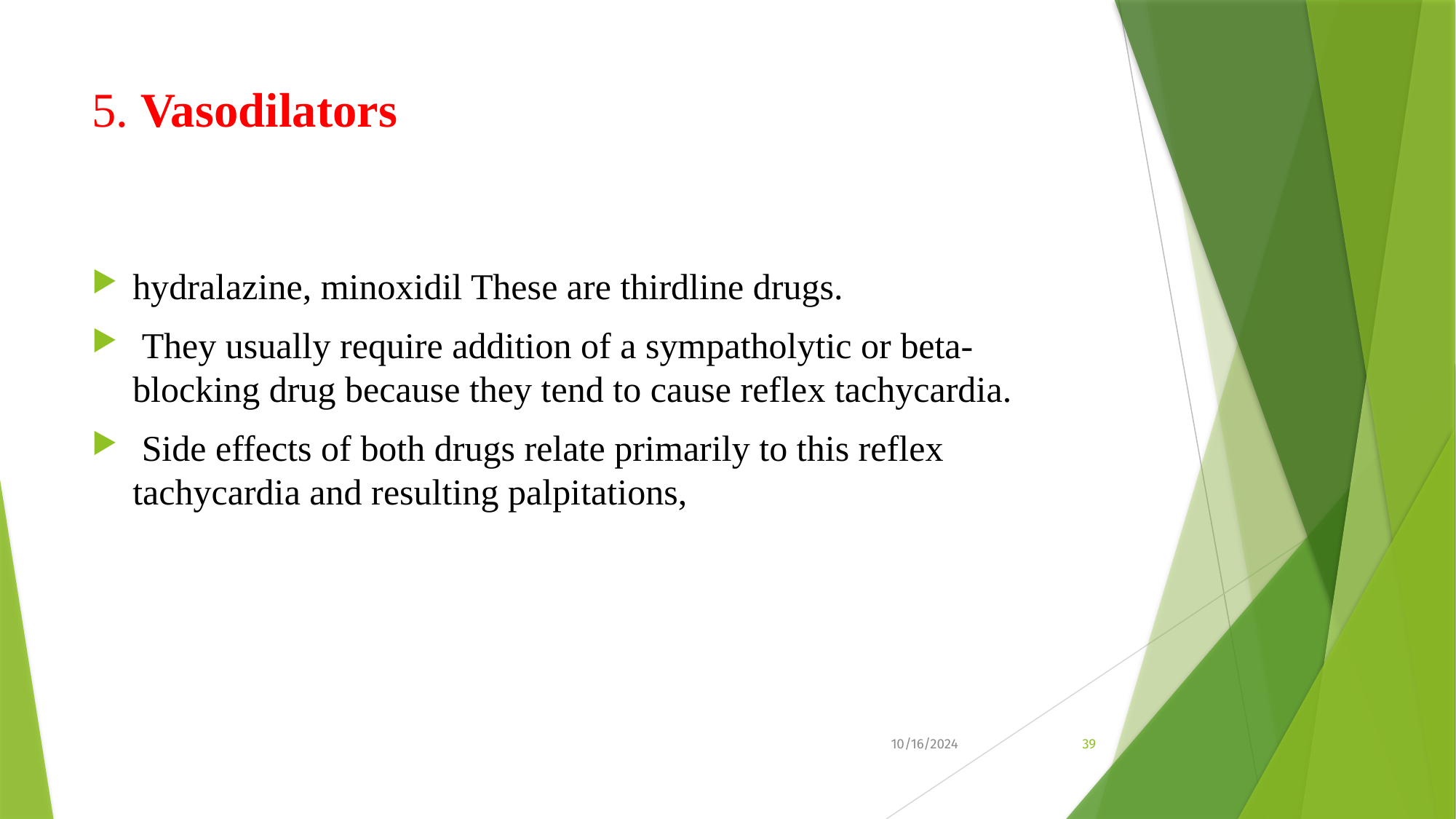

# 5. Vasodilators
hydralazine, minoxidil These are thirdline drugs.
 They usually require addition of a sympatholytic or beta-blocking drug because they tend to cause reflex tachycardia.
 Side effects of both drugs relate primarily to this reflex tachycardia and resulting palpitations,
10/16/2024
39